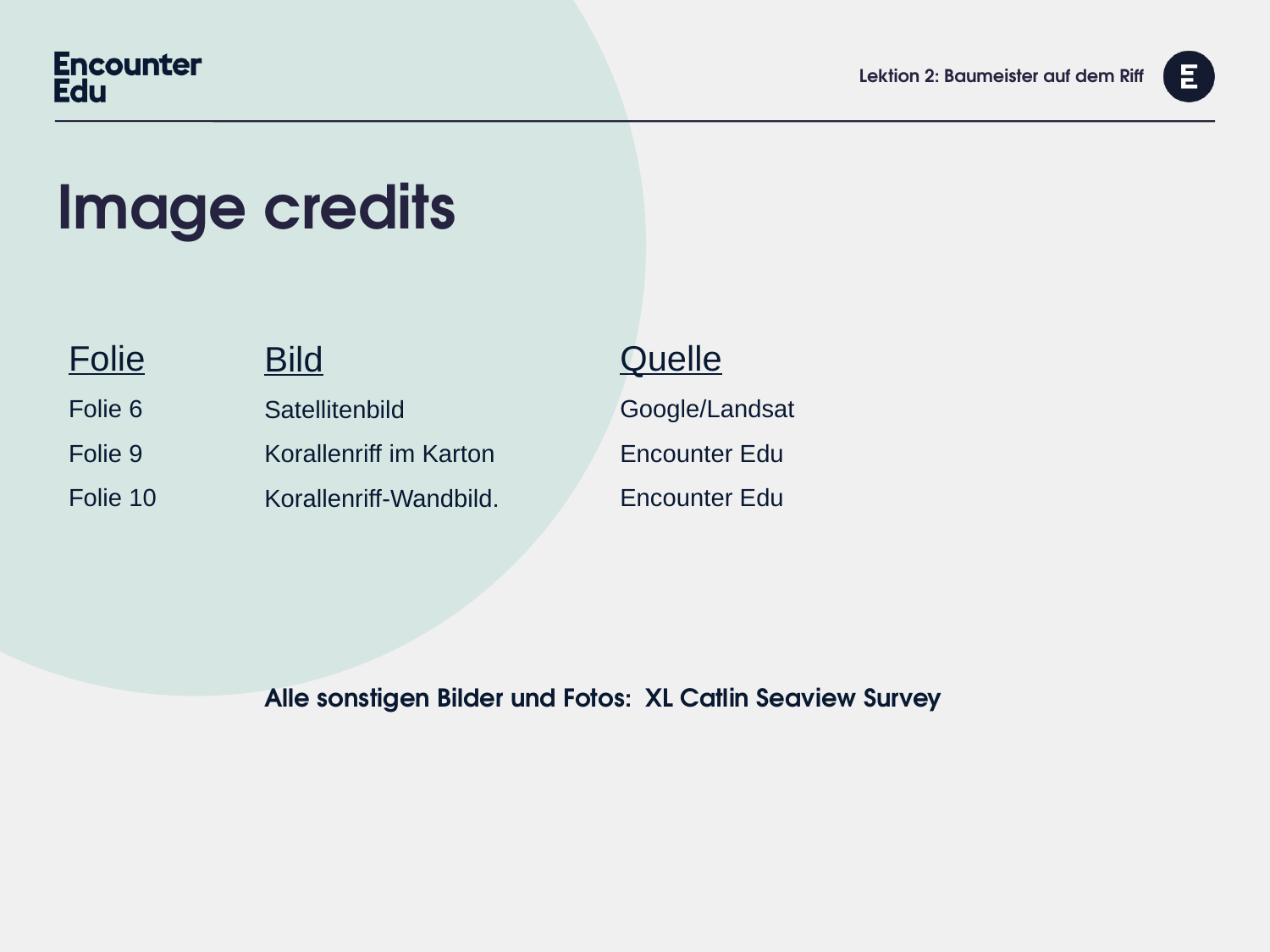

# Lektion 2: Baumeister auf dem Riff
Folie
Folie 6
Folie 9
Folie 10
Quelle
Google/Landsat
Encounter Edu
Encounter Edu
Bild
Satellitenbild
Korallenriff im Karton
Korallenriff-Wandbild.
Alle sonstigen Bilder und Fotos: 	XL Catlin Seaview Survey